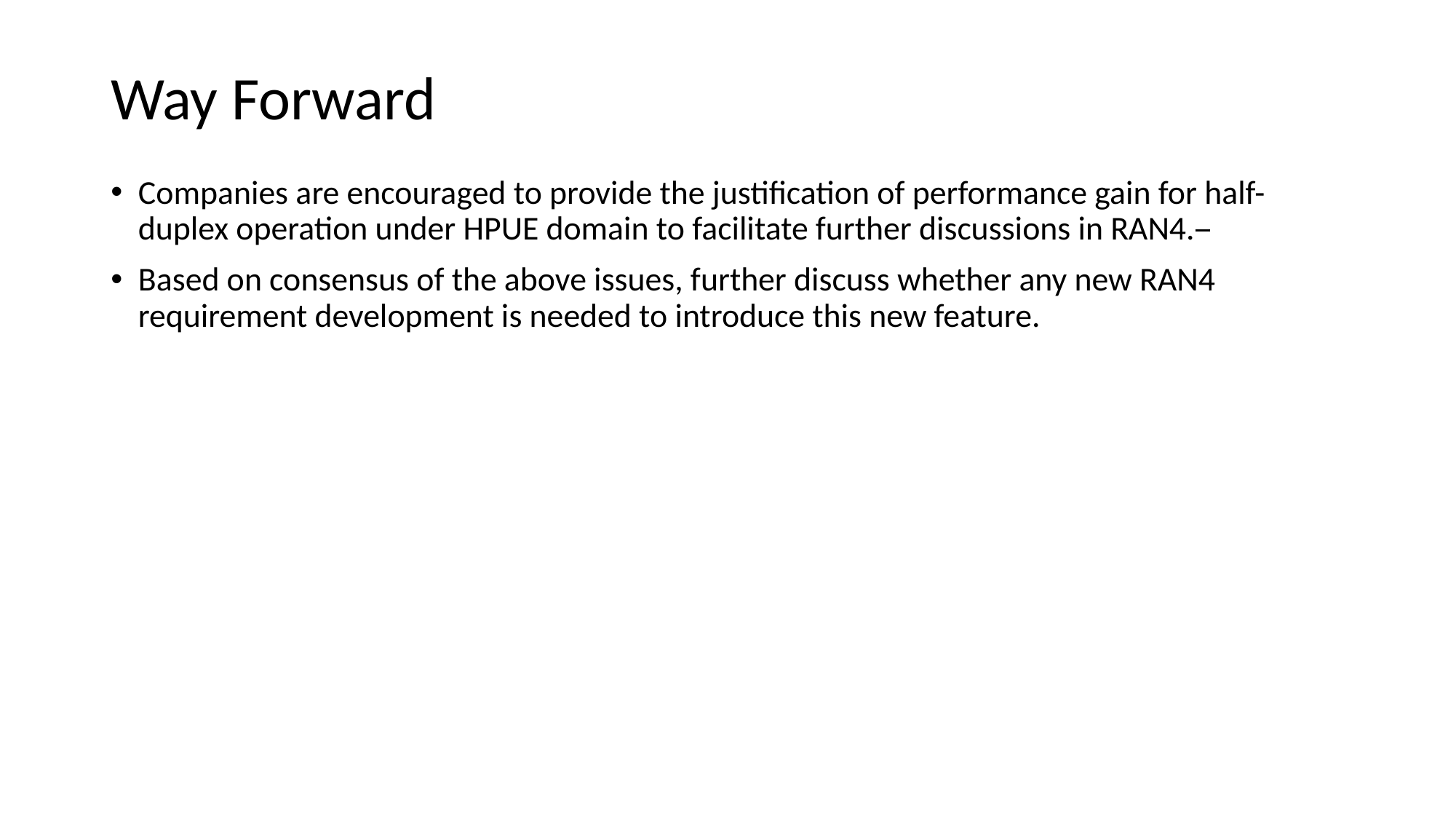

# Way Forward
Companies are encouraged to provide the justification of performance gain for half-duplex operation under HPUE domain to facilitate further discussions in RAN4.
Based on consensus of the above issues, further discuss whether any new RAN4 requirement development is needed to introduce this new feature.